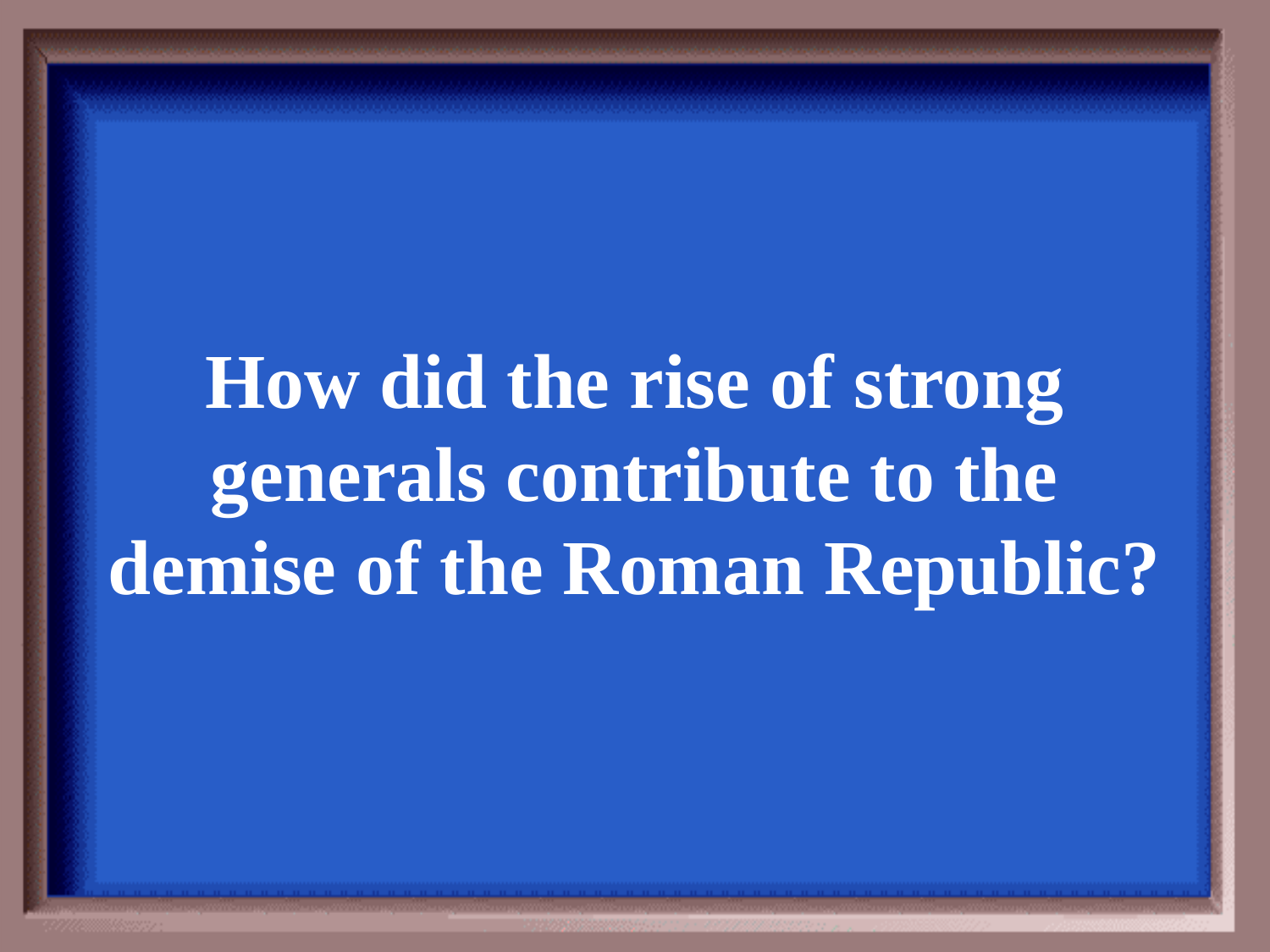

How did the rise of strong generals contribute to the demise of the Roman Republic?